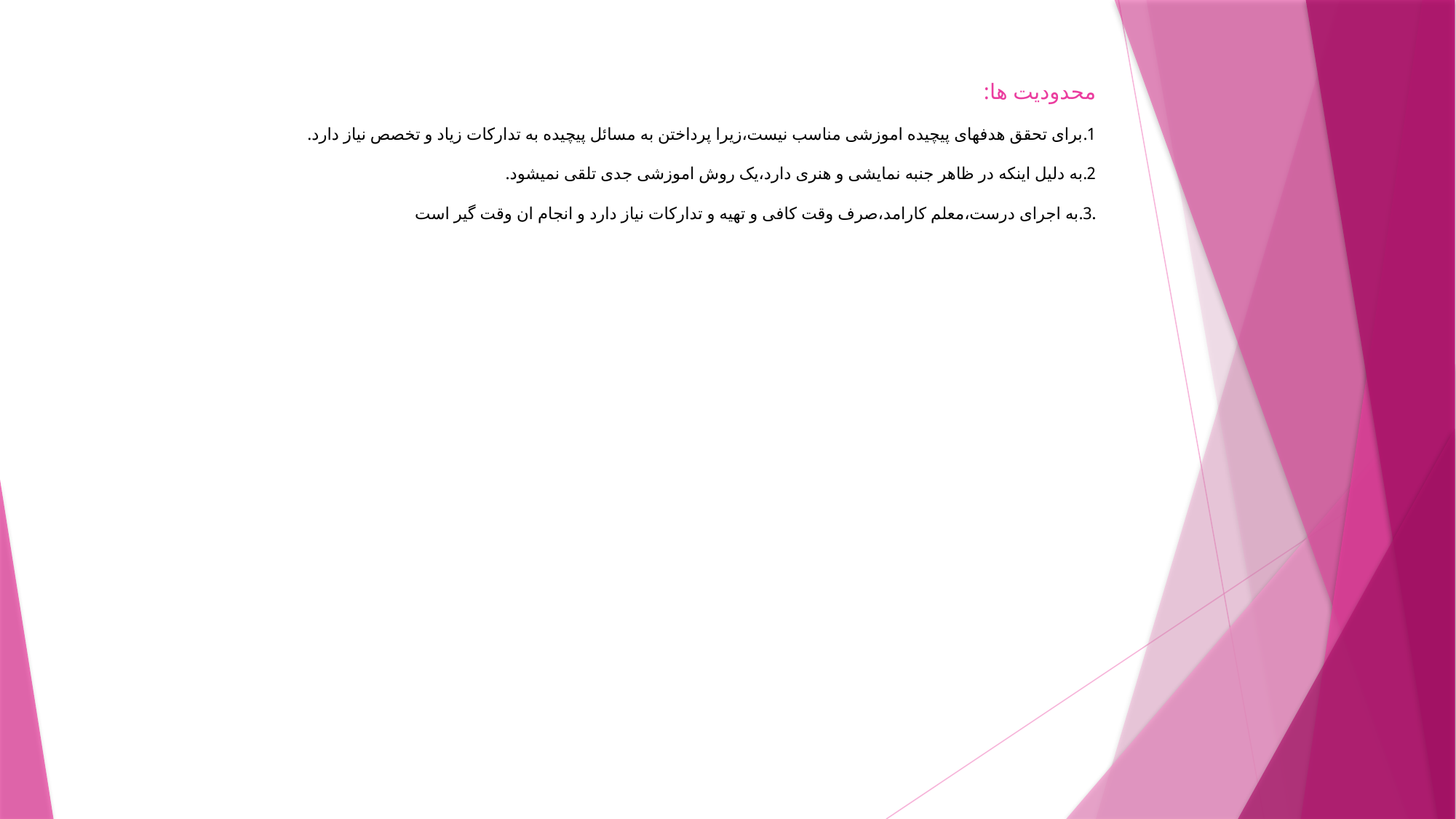

# محدودیت ها: 1.برای تحقق هدفهای پیچیده اموزشی مناسب نیست،زیرا پرداختن به مسائل پیچیده به تدارکات زیاد و تخصص نیاز دارد. 2.به دلیل اینکه در ظاهر جنبه نمایشی و هنری دارد،یک روش اموزشی جدی تلقی نمیشود. 3.به اجرای درست،معلم کارامد،صرف وقت کافی و تهیه و تدارکات نیاز دارد و انجام ان وقت گیر است.